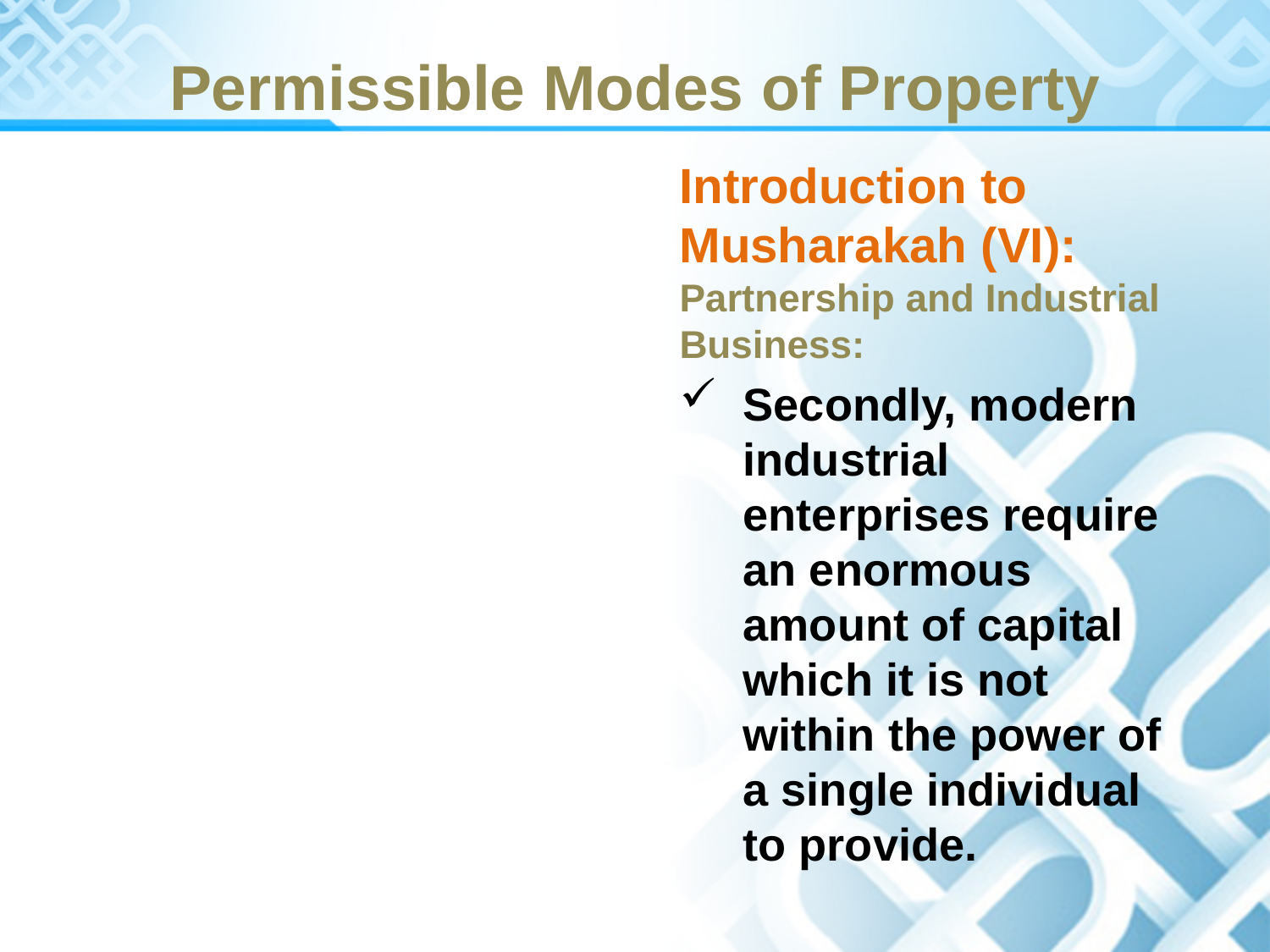

Permissible Modes of Property
Introduction to Musharakah (VI): Partnership and Industrial Business:
Secondly, modern industrial enterprises require an enormous amount of capital which it is not within the power of a single individual to provide.